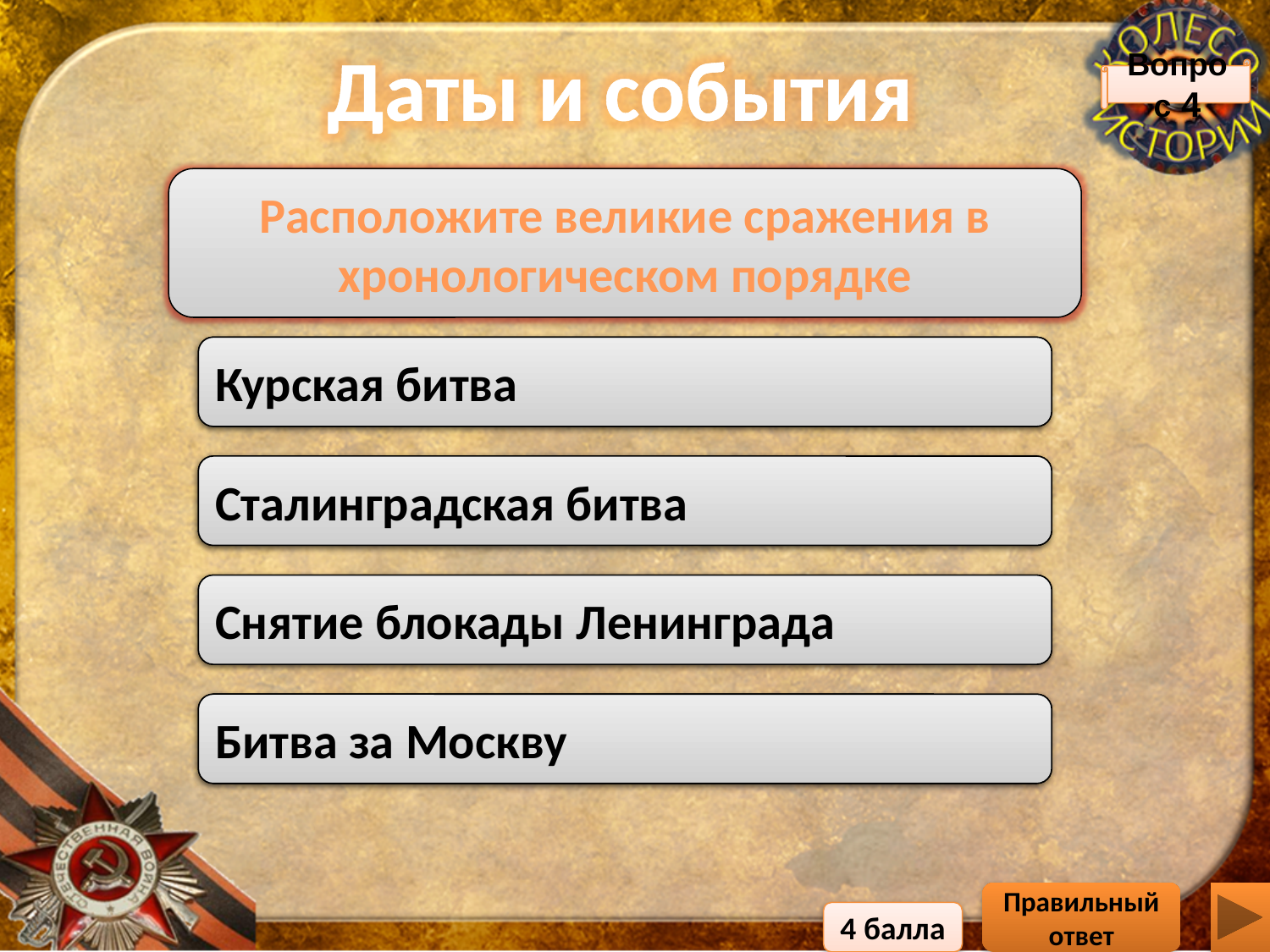

Даты и события
Вопрос 4
Расположите великие сражения в хронологическом порядке
Курская битва     05.07.43-23.08.43
Курская битва
Сталинградская битва 17.07.42-02.02.43
Сталинградская битва
Снятие блокады Ленинграда  27.01.44
Снятие блокады Ленинграда
Битва за Москву    30.09.41-20.04.42
Битва за Москву

Правильный ответ
4 балла